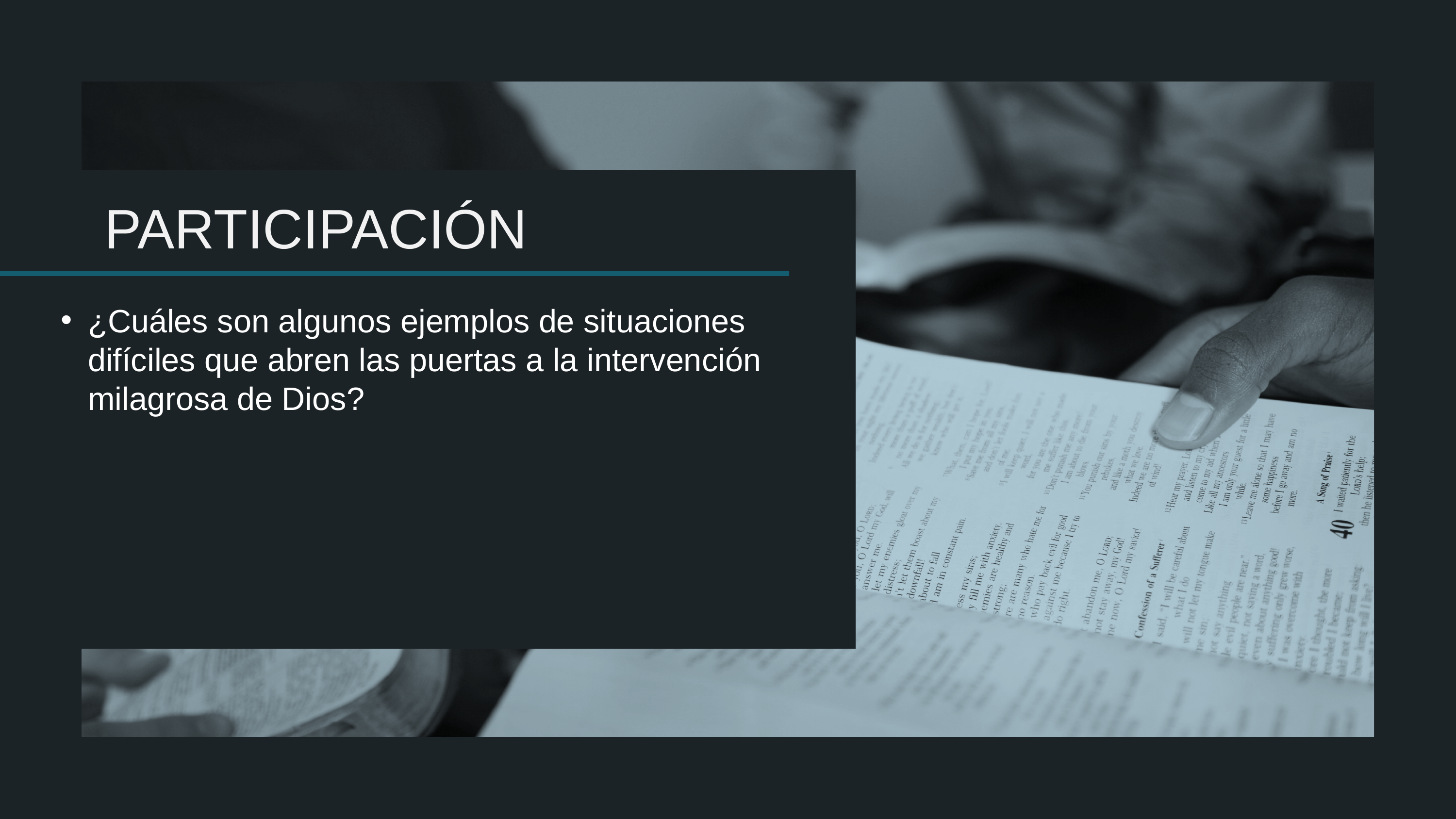

¿Cuáles son algunos ejemplos de situaciones difíciles que abren las puertas a la intervención milagrosa de Dios?